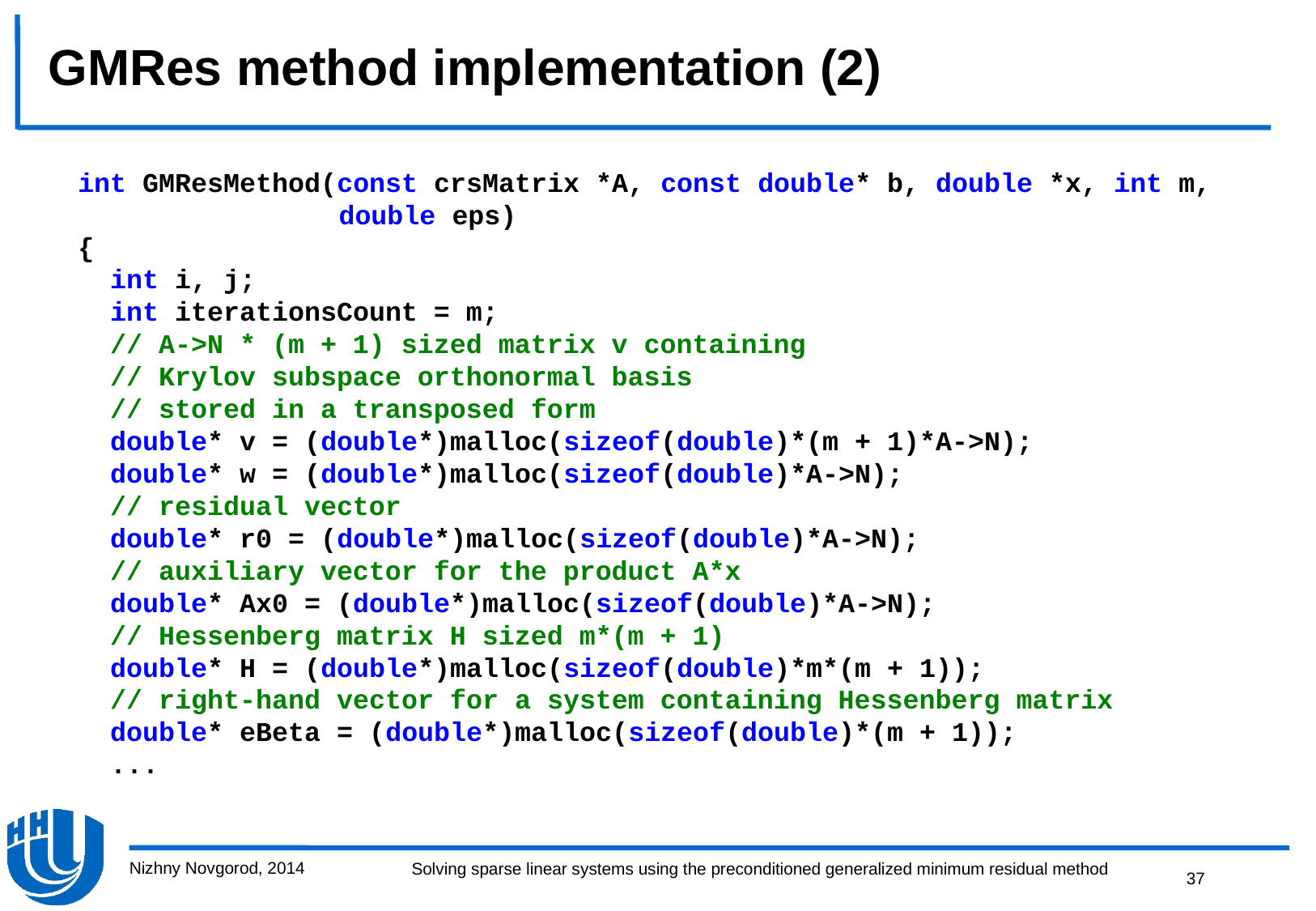

# GMRes method implementation (2)
int GMResMethod(const crsMatrix *A, const double* b, double *x, int m, double eps)
{
  int i, j;
  int iterationsCount = m;
  // A->N * (m + 1) sized matrix v containing
  // Krylov subspace orthonormal basis
  // stored in a transposed form
  double* v = (double*)malloc(sizeof(double)*(m + 1)*A->N);
  double* w = (double*)malloc(sizeof(double)*A->N);
  // residual vector
  double* r0 = (double*)malloc(sizeof(double)*A->N);
  // auxiliary vector for the product А*х
  double* Ax0 = (double*)malloc(sizeof(double)*A->N);
  // Hessenberg matrix H sized m*(m + 1)
  double* H = (double*)malloc(sizeof(double)*m*(m + 1));
  // right-hand vector for a system containing Hessenberg matrix
  double* eBeta = (double*)malloc(sizeof(double)*(m + 1));
  ...
Nizhny Novgorod, 2014
37
Solving sparse linear systems using the preconditioned generalized minimum residual method